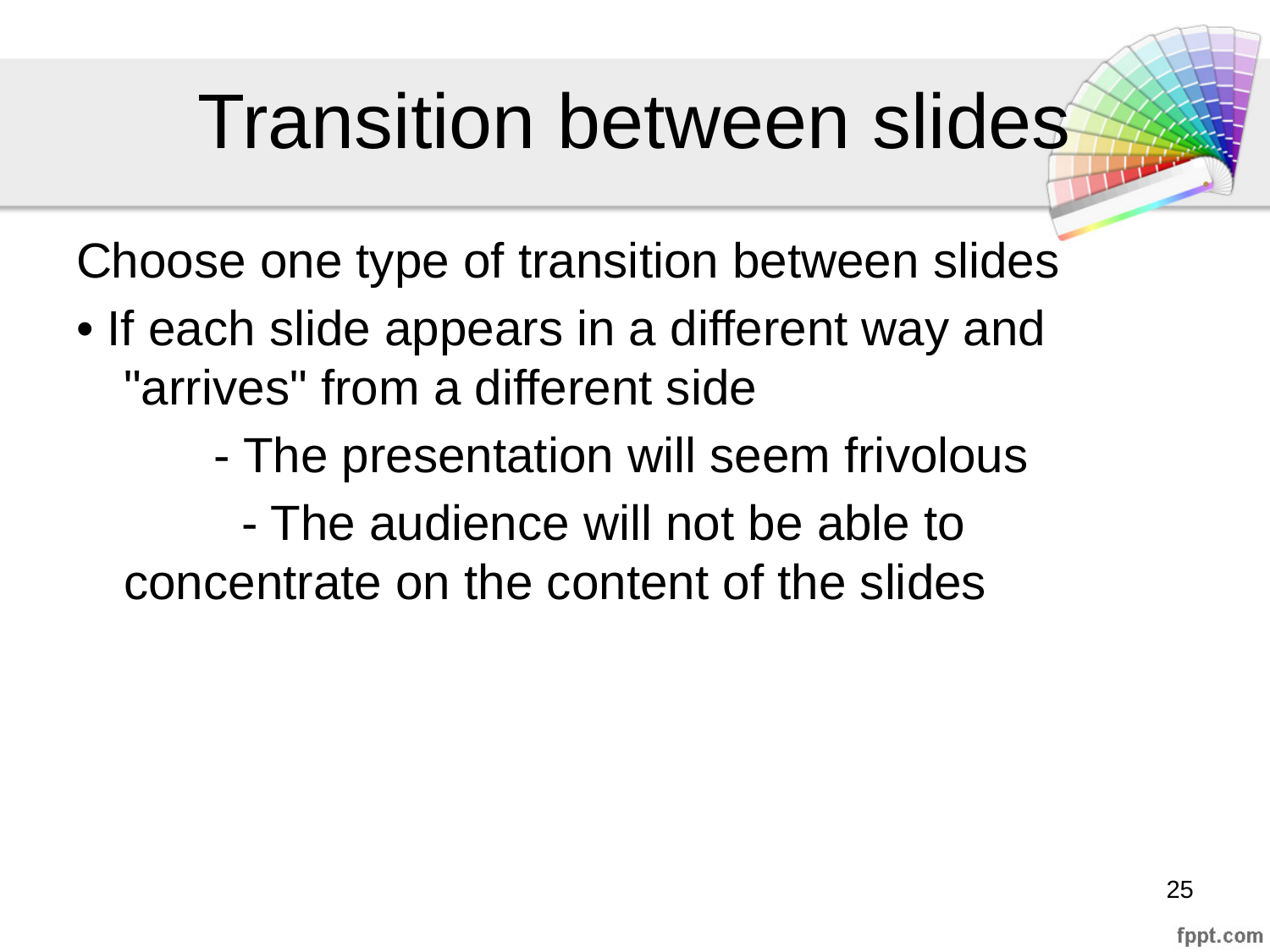

# Transition between slides
Choose one type of transition between slides
• If each slide appears in a different way and "arrives" from a different side
          - The presentation will seem frivolous
            - The audience will not be able to concentrate on the content of the slides

25